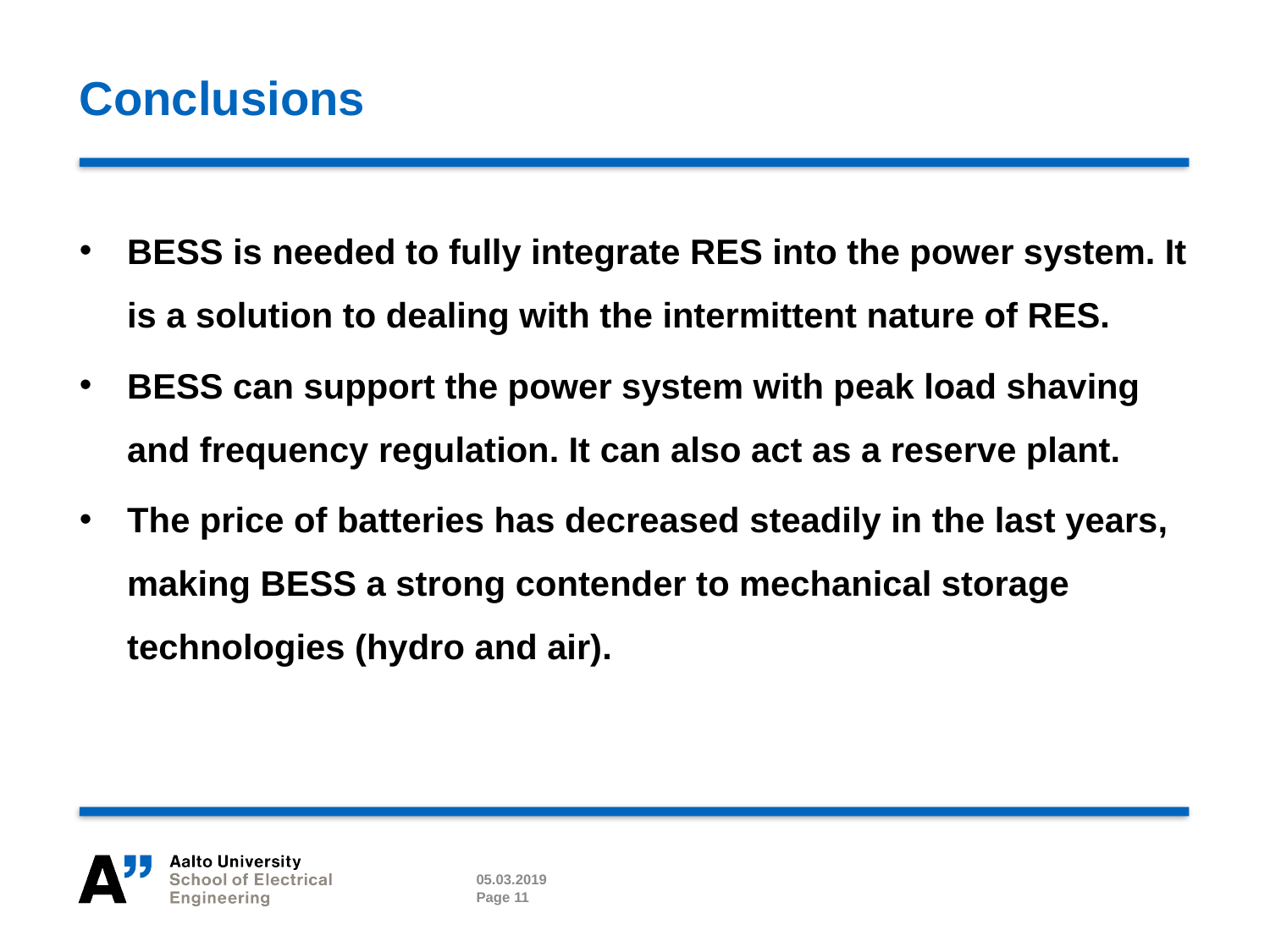

# Conclusions
BESS is needed to fully integrate RES into the power system. It is a solution to dealing with the intermittent nature of RES.
BESS can support the power system with peak load shaving and frequency regulation. It can also act as a reserve plant.
The price of batteries has decreased steadily in the last years, making BESS a strong contender to mechanical storage technologies (hydro and air).

05.03.2019

Page 11